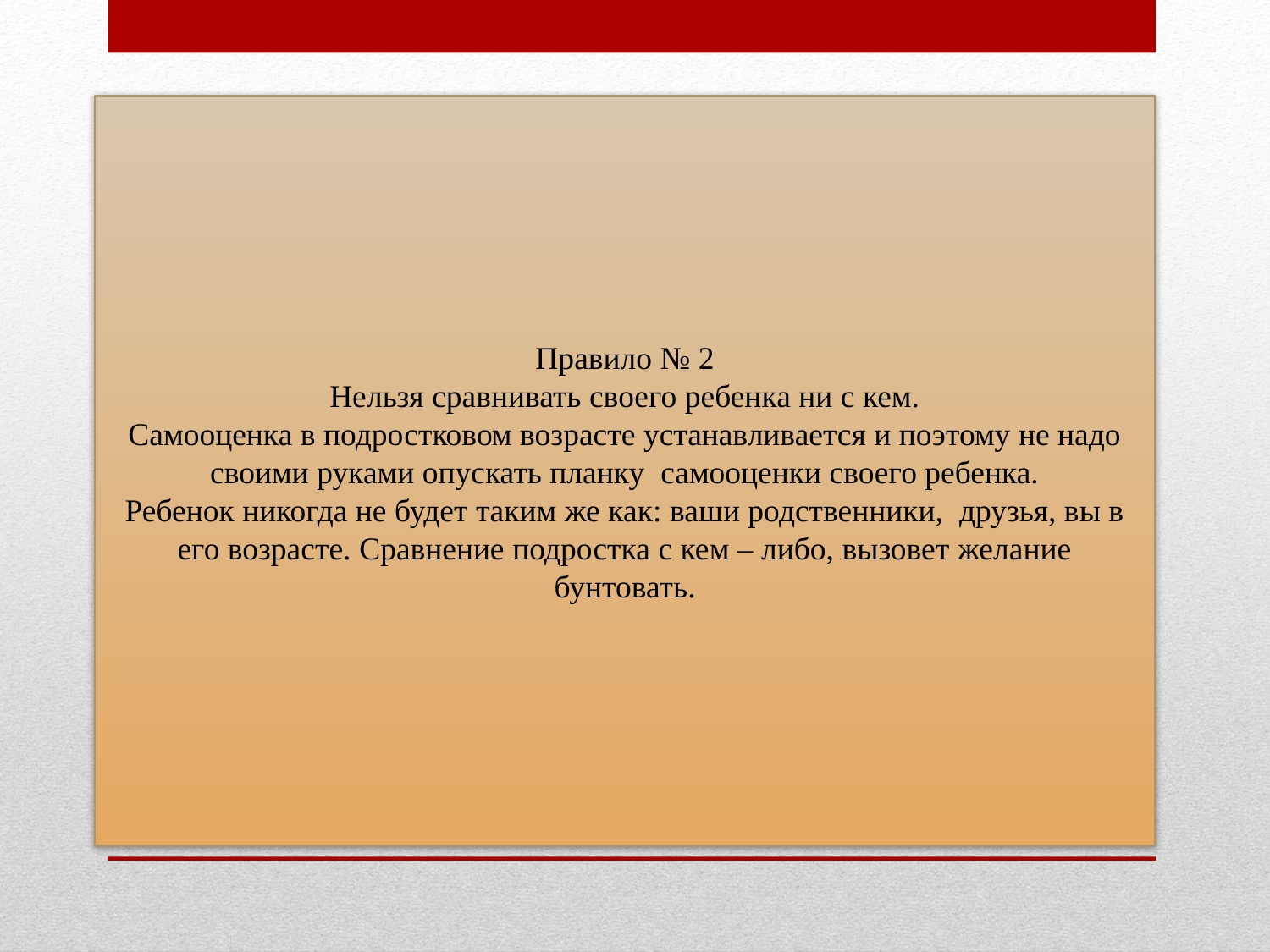

Правило № 2
Нельзя сравнивать своего ребенка ни с кем.
Самооценка в подростковом возрасте устанавливается и поэтому не надо своими руками опускать планку  самооценки своего ребенка.
Ребенок никогда не будет таким же как: ваши родственники,  друзья, вы в его возрасте. Сравнение подростка с кем – либо, вызовет желание бунтовать.